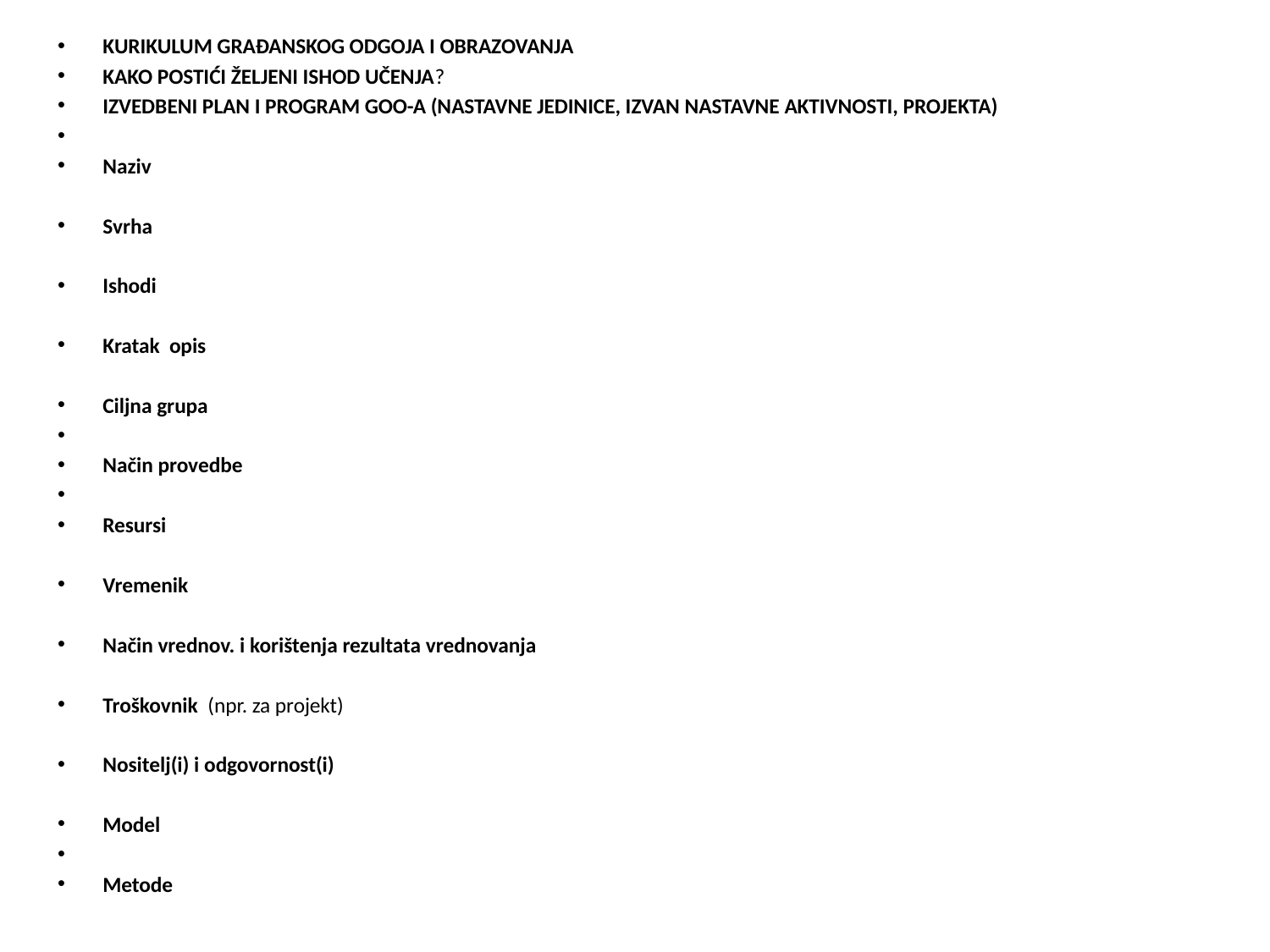

KURIKULUM GRAĐANSKOG ODGOJA I OBRAZOVANJA
KAKO POSTIĆI ŽELJENI ISHOD UČENJA?
IZVEDBENI PLAN I PROGRAM GOO-A (NASTAVNE JEDINICE, IZVAN NASTAVNE AKTIVNOSTI, PROJEKTA)

Naziv

Svrha

Ishodi

Kratak  opis

Ciljna grupa

Način provedbe

Resursi

Vremenik

Način vrednov. i korištenja rezultata vrednovanja

Troškovnik  (npr. za projekt)

Nositelj(i) i odgovornost(i)

Model

Metode